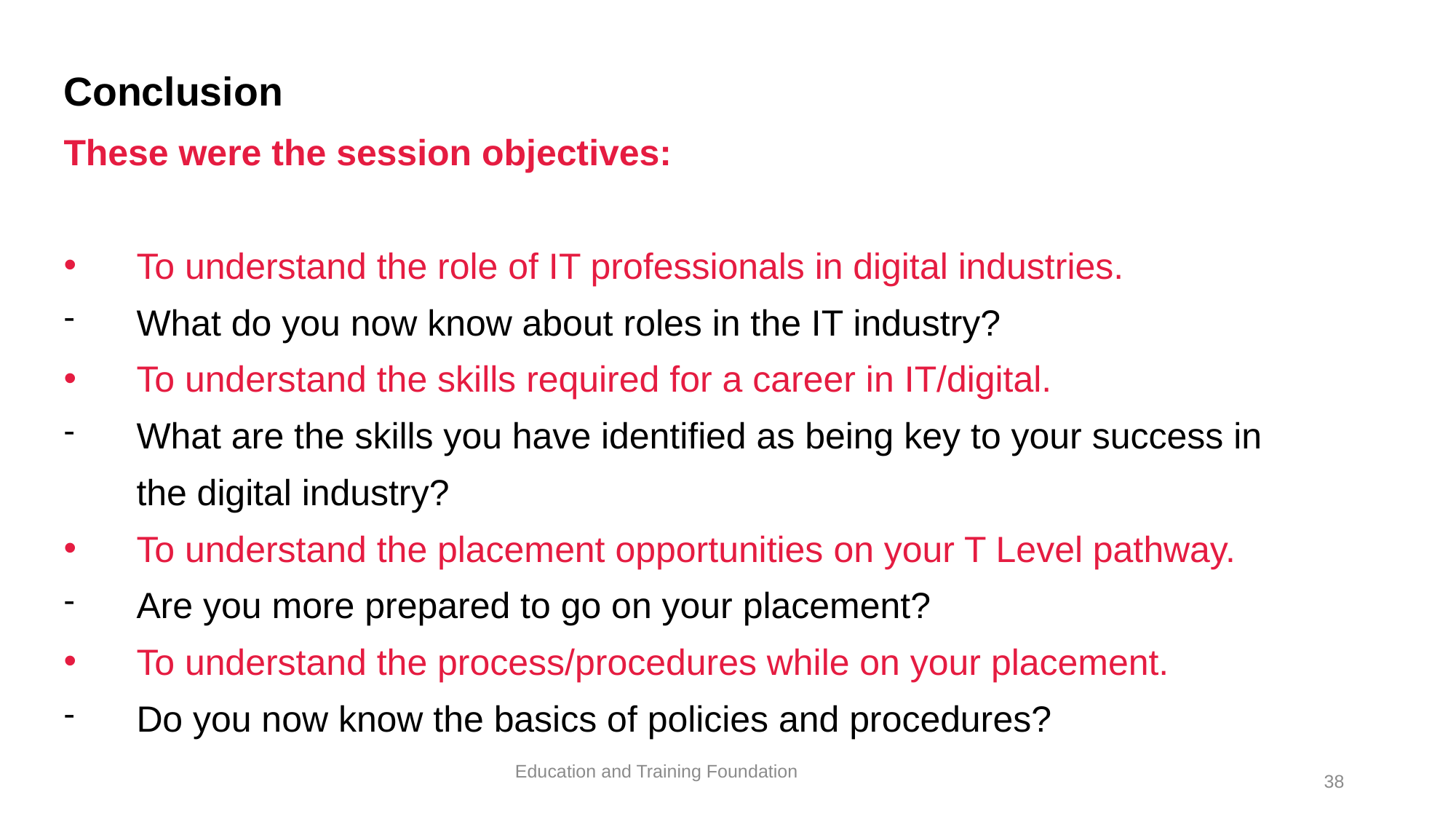

# Conclusion
These were the session objectives:

To understand the role of IT professionals in digital industries.
What do you now know about roles in the IT industry?
To understand the skills required for a career in IT/digital.
What are the skills you have identified as being key to your success in the digital industry?
To understand the placement opportunities on your T Level pathway.
Are you more prepared to go on your placement?
To understand the process/procedures while on your placement.
Do you now know the basics of policies and procedures?

Education and Training Foundation
38